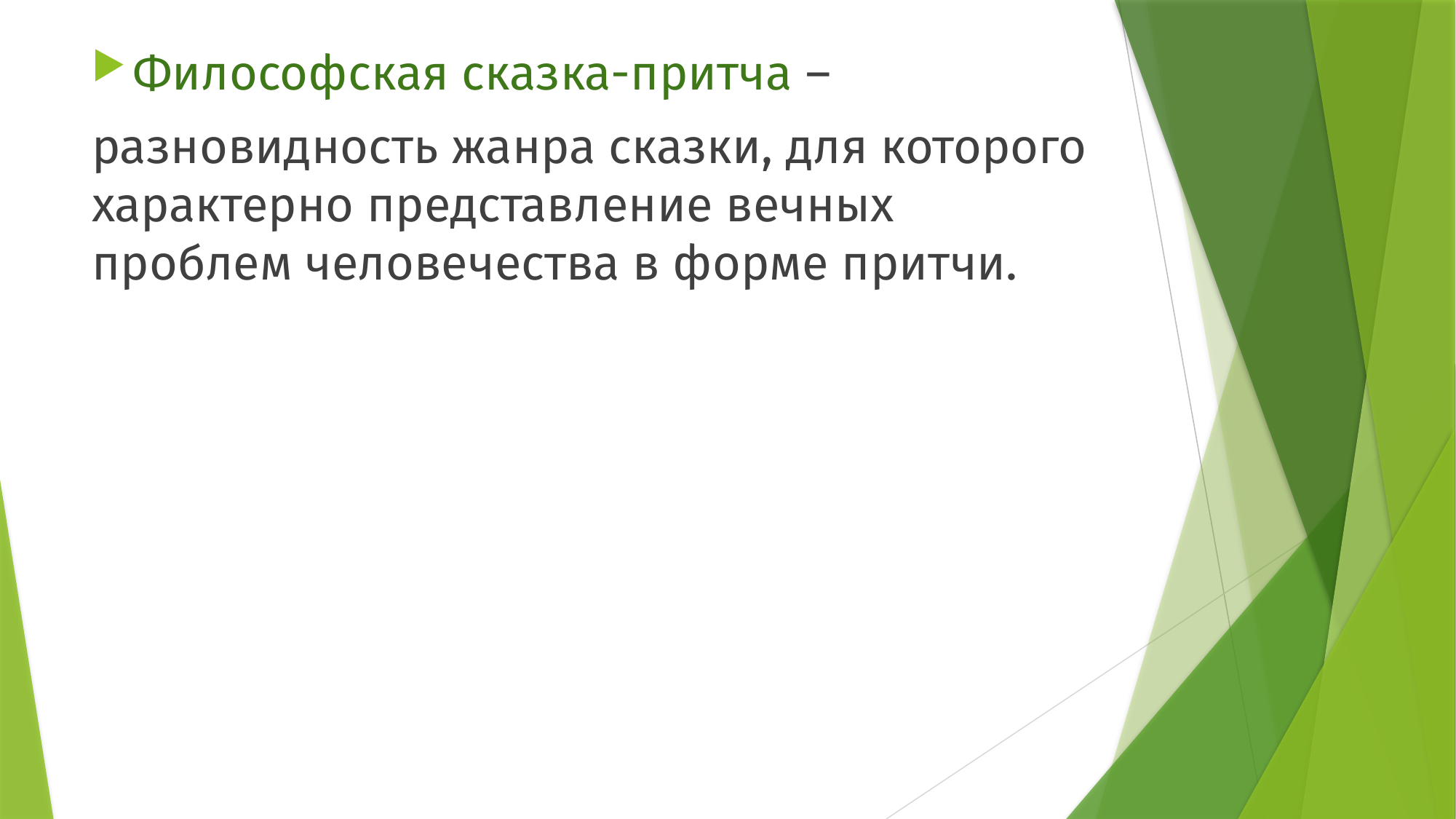

Философская сказка-притча –
разновидность жанра сказки, для которого характерно представление вечных проблем человечества в форме притчи.